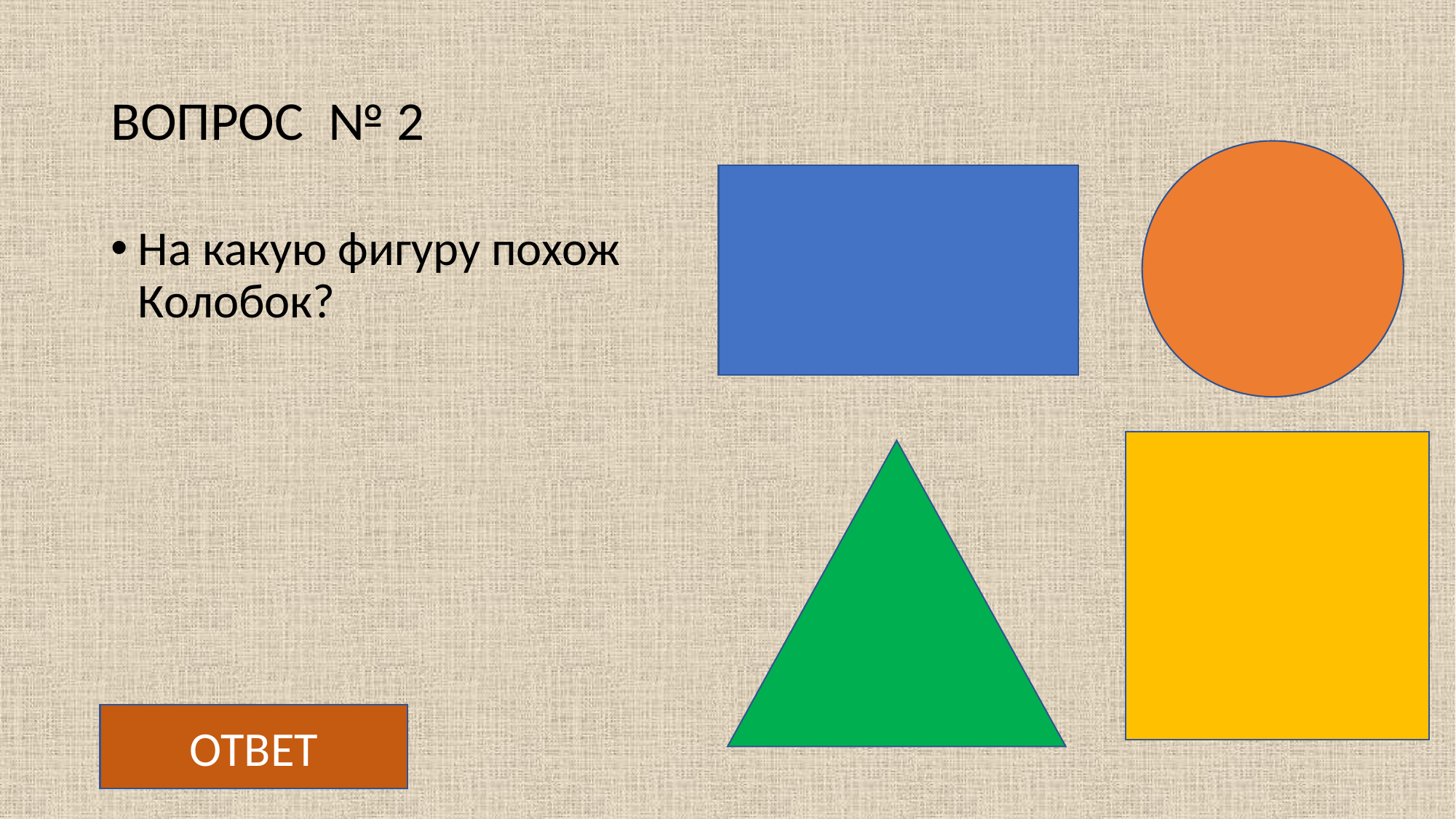

# ВОПРОС  № 2

На какую фигуру похож Колобок?

ОТВЕТ